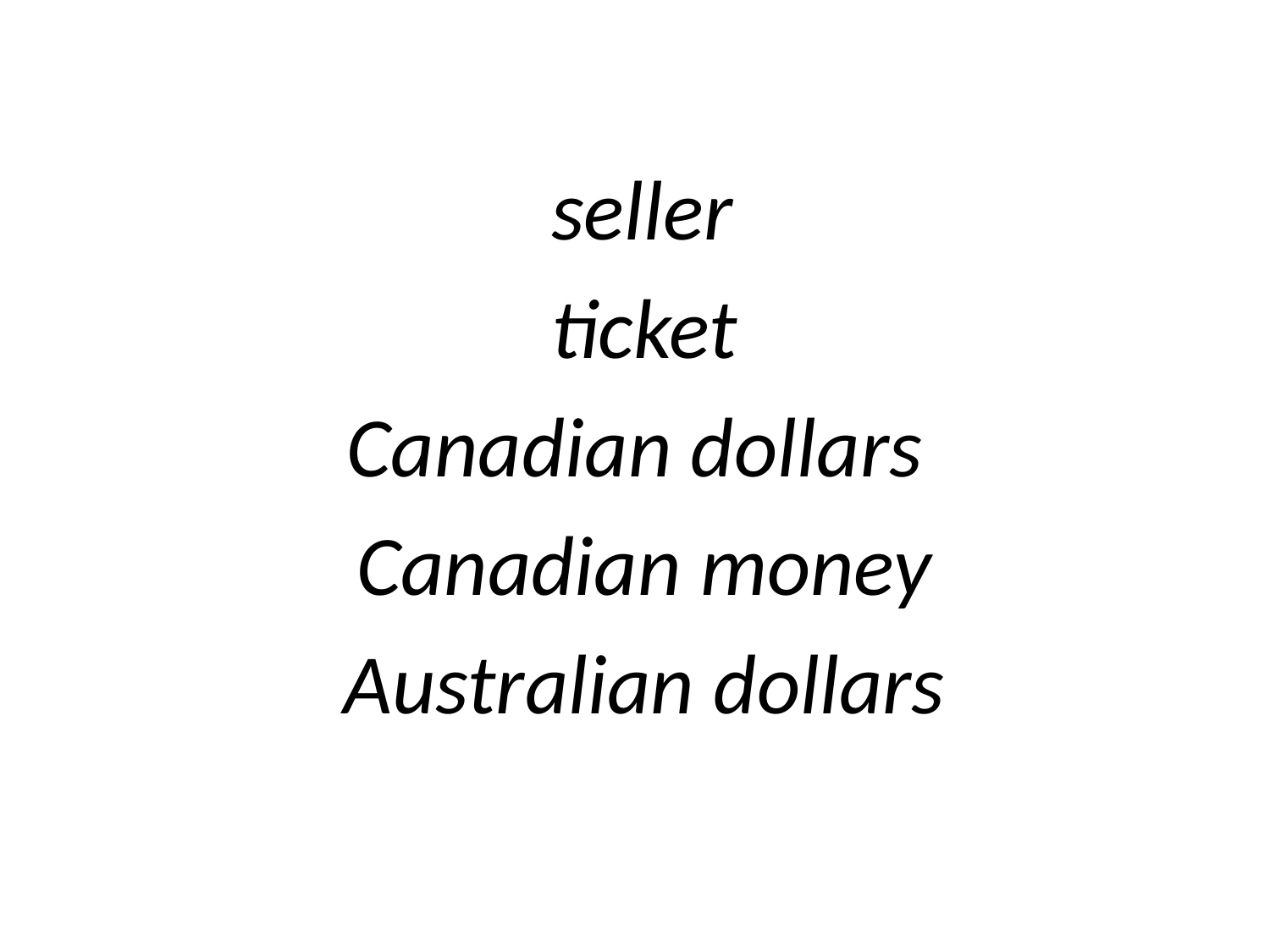

seller
 ticket
Canadian dollars
 Canadian money
 Australian dollars